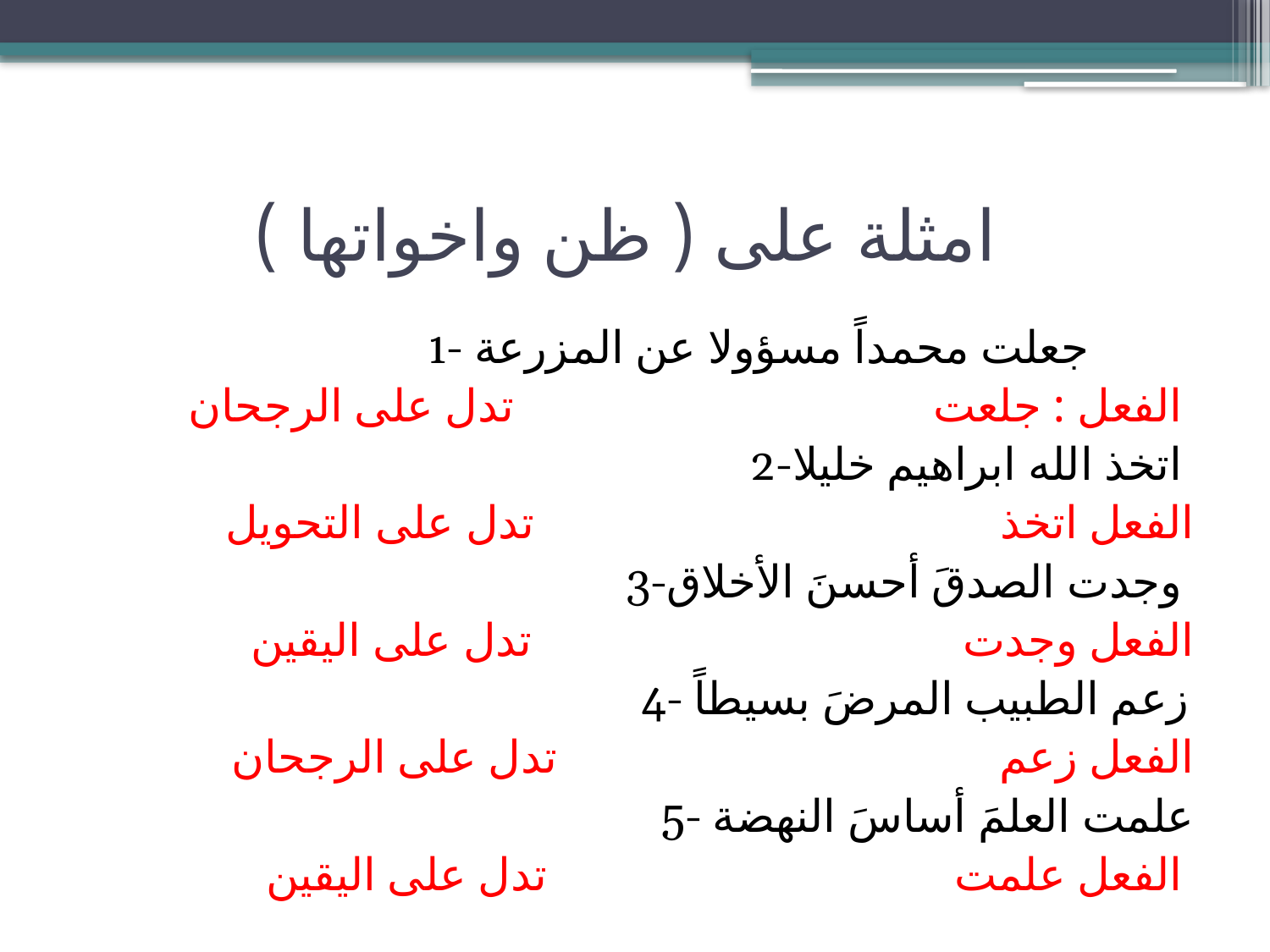

# امثلة على ( ظن واخواتها )
1- جعلت محمداً مسؤولا عن المزرعة
     الفعل : جلعت                                    تدل على الرجحان
2-اتخذ الله ابراهيم خليلا
    الفعل اتخذ                                        تدل على التحويل
3-وجدت الصدقَ أحسنَ الأخلاق
    الفعل وجدت                                     تدل على اليقين
4- زعم الطبيب المرضَ بسيطاً
     الفعل زعم                                      تدل على الرجحان
5- علمت العلمَ أساسَ النهضة
      الفعل علمت                                   تدل على اليقين